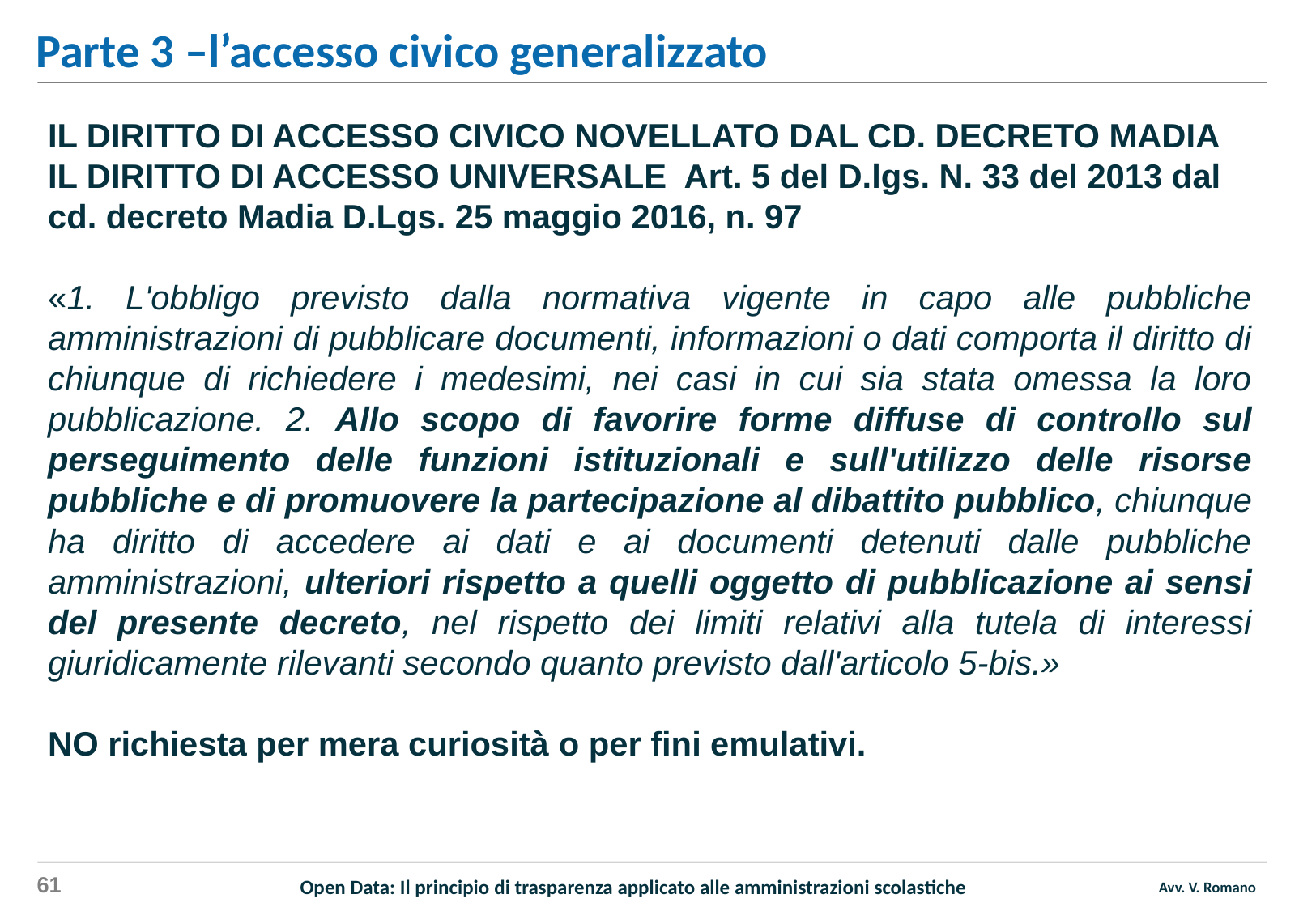

Parte 3 –l’accesso civico generalizzato

IL DIRITTO DI ACCESSO CIVICO NOVELLATO DAL CD. DECRETO MADIA IL DIRITTO DI ACCESSO UNIVERSALE  Art. 5 del D.lgs. N. 33 del 2013 dal cd. decreto Madia D.Lgs. 25 maggio 2016, n. 97

«1. L'obbligo previsto dalla normativa vigente in capo alle pubbliche amministrazioni di pubblicare documenti, informazioni o dati comporta il diritto di chiunque di richiedere i medesimi, nei casi in cui sia stata omessa la loro pubblicazione. 2. Allo scopo di favorire forme diffuse di controllo sul perseguimento delle funzioni istituzionali e sull'utilizzo delle risorse pubbliche e di promuovere la partecipazione al dibattito pubblico, chiunque ha diritto di accedere ai dati e ai documenti detenuti dalle pubbliche amministrazioni, ulteriori rispetto a quelli oggetto di pubblicazione ai sensi del presente decreto, nel rispetto dei limiti relativi alla tutela di interessi giuridicamente rilevanti secondo quanto previsto dall'articolo 5-bis.»

NO richiesta per mera curiosità̀ o per fini emulativi.